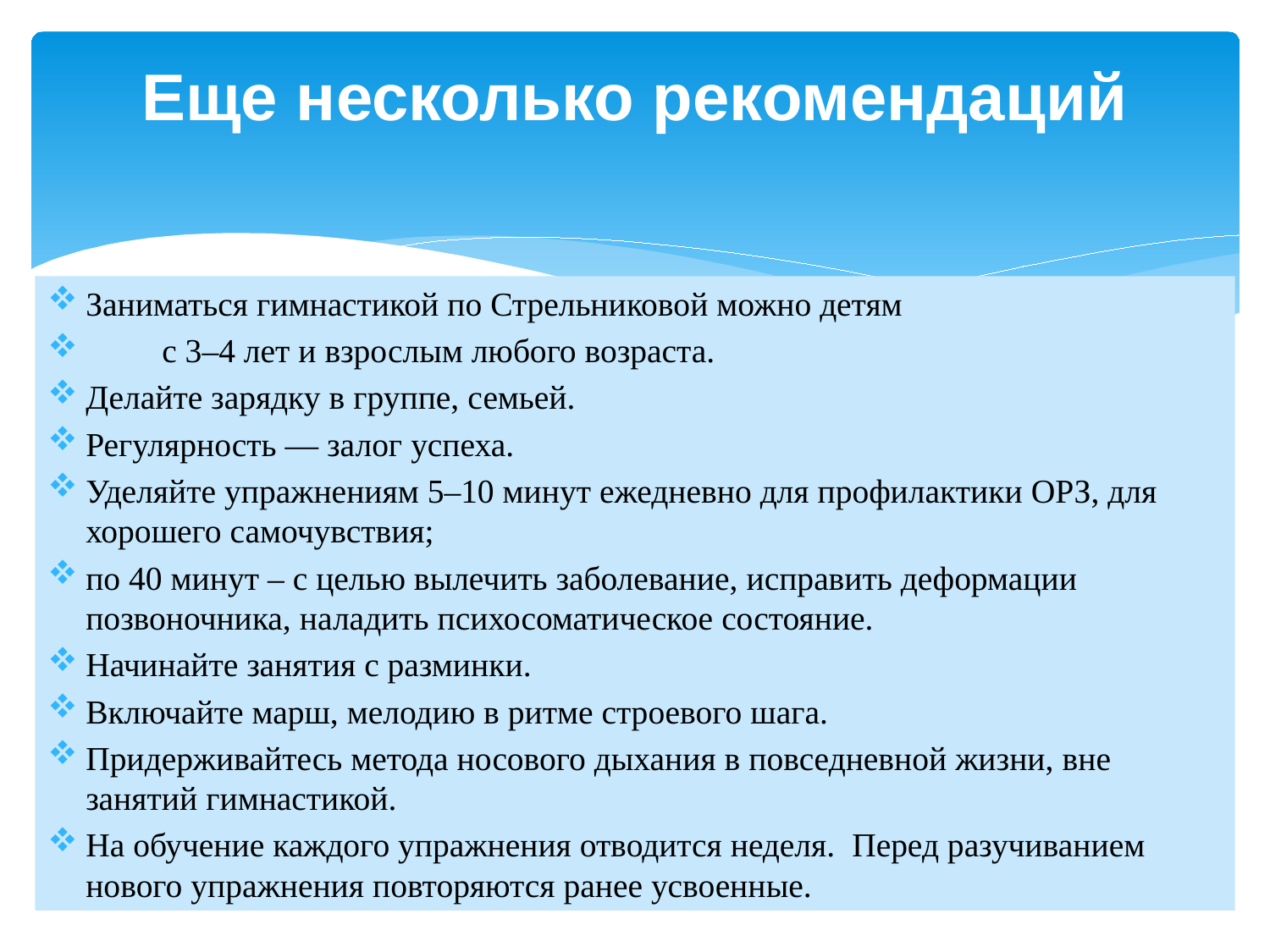

# Еще несколько рекомендаций
Заниматься гимнастикой по Стрельниковой можно детям
         с 3–4 лет и взрослым любого возраста.
Делайте зарядку в группе, семьей.
Регулярность — залог успеха.
Уделяйте упражнениям 5–10 минут ежедневно для профилактики ОРЗ, для хорошего самочувствия;
по 40 минут – с целью вылечить заболевание, исправить деформации позвоночника, наладить психосоматическое состояние.
Начинайте занятия с разминки.
Включайте марш, мелодию в ритме строевого шага.
Придерживайтесь метода носового дыхания в повседневной жизни, вне занятий гимнастикой.
На обучение каждого упражнения отводится неделя.  Перед разучиванием нового упражнения повторяются ранее усвоенные.